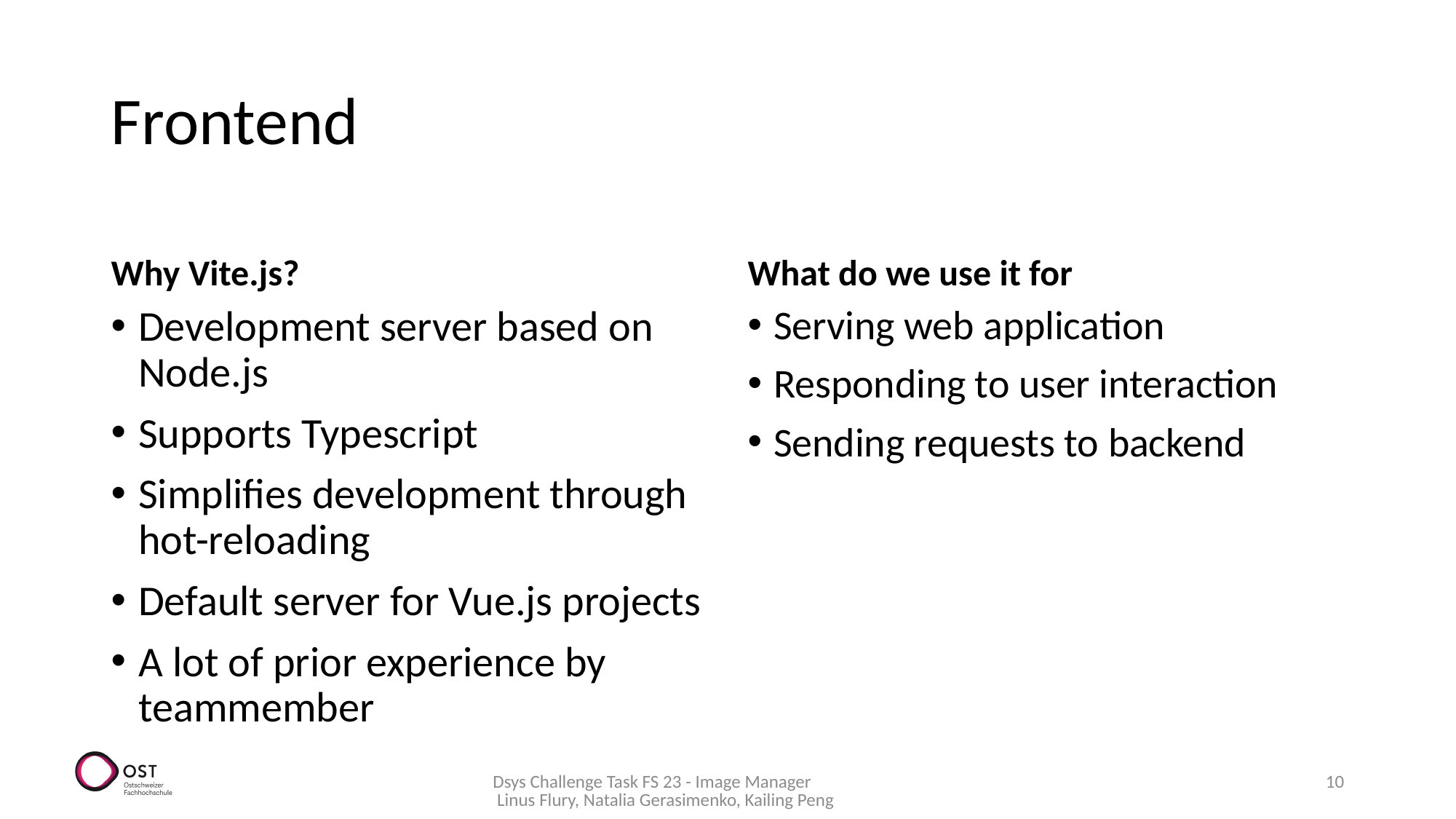

# Frontend
Why Vite.js?
What do we use it for
Development server based on Node.js
Supports Typescript
Simplifies development through hot-reloading
Default server for Vue.js projects
A lot of prior experience by teammember

Serving web application
Responding to user interaction
Sending requests to backend

Dsys Challenge Task FS 23 - Image Manager                                    Linus Flury, Natalia Gerasimenko, Kailing Peng
10